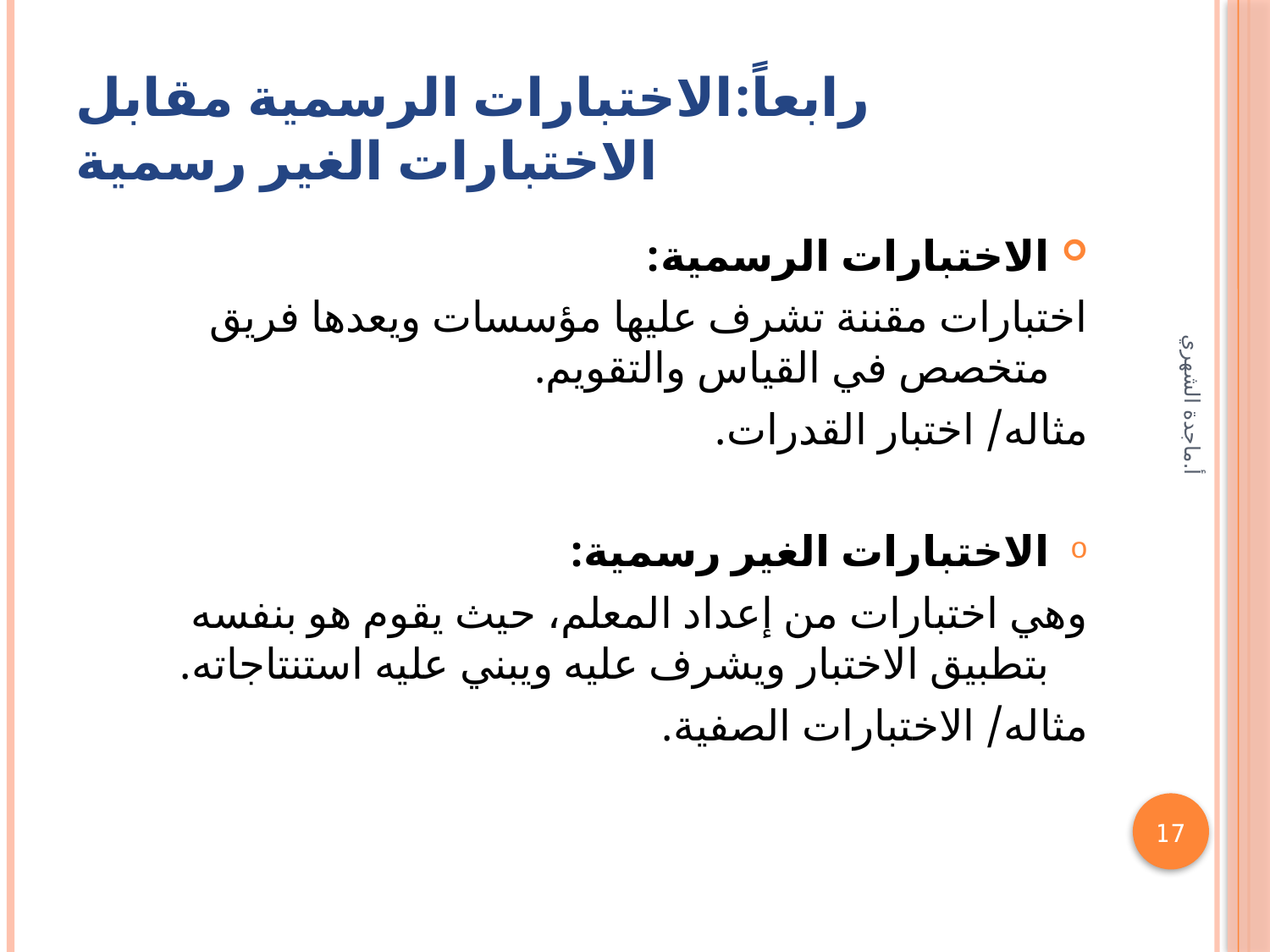

# رابعاً:الاختبارات الرسمية مقابل الاختبارات الغير رسمية
الاختبارات الرسمية:
اختبارات مقننة تشرف عليها مؤسسات ويعدها فريق متخصص في القياس والتقويم.
مثاله/ اختبار القدرات.

الاختبارات الغير رسمية:
وهي اختبارات من إعداد المعلم، حيث يقوم هو بنفسه بتطبيق الاختبار ويشرف عليه ويبني عليه استنتاجاته.
مثاله/ الاختبارات الصفية.
أ.ماجدة الشهري
17